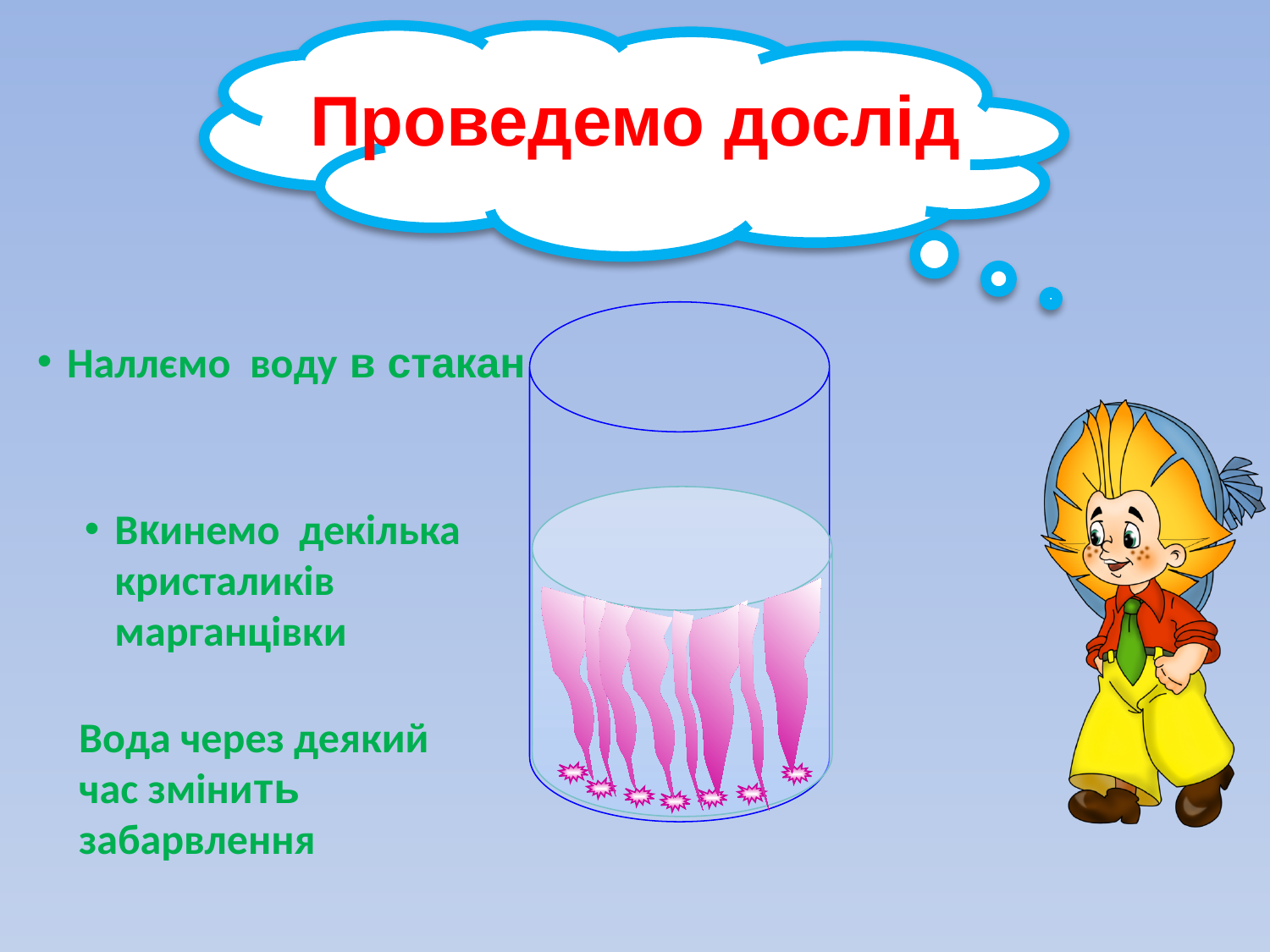

# Проведемо дослід

Наллємо  воду в стакан

Вкинемо  декілька кристаликів марганцівки

Вода через деякий час змінить забарвлення